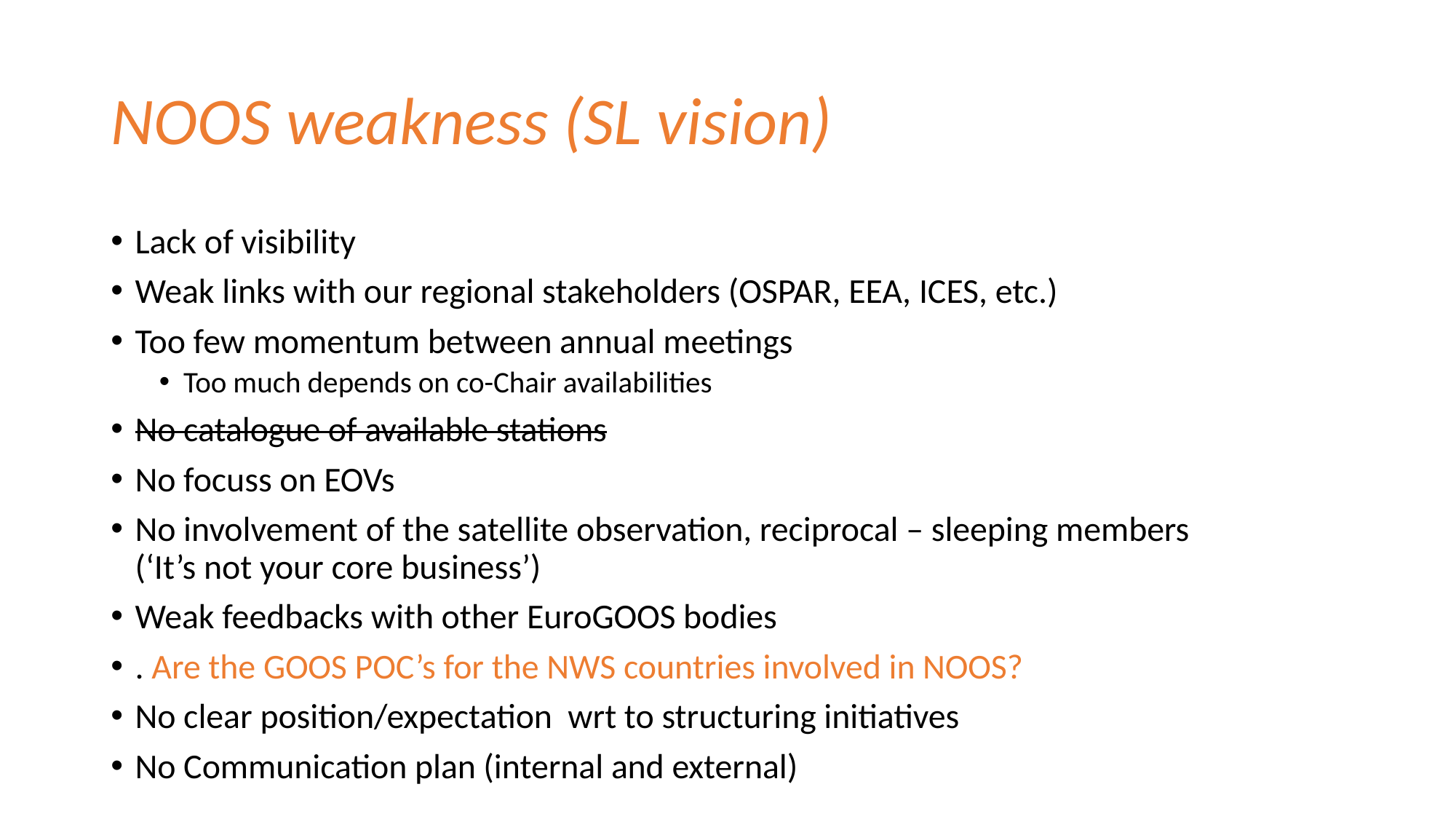

# NOOS weakness (SL vision)
Lack of visibility
Weak links with our regional stakeholders (OSPAR, EEA, ICES, etc.)
Too few momentum between annual meetings
Too much depends on co-Chair availabilities
No catalogue of available stations
No focuss on EOVs
No involvement of the satellite observation, reciprocal – sleeping members
(‘It’s not your core business’)
Weak feedbacks with other EuroGOOS bodies
. Are the GOOS POC’s for the NWS countries involved in NOOS?
No clear position/expectation  wrt to structuring initiatives
No Communication plan (internal and external)